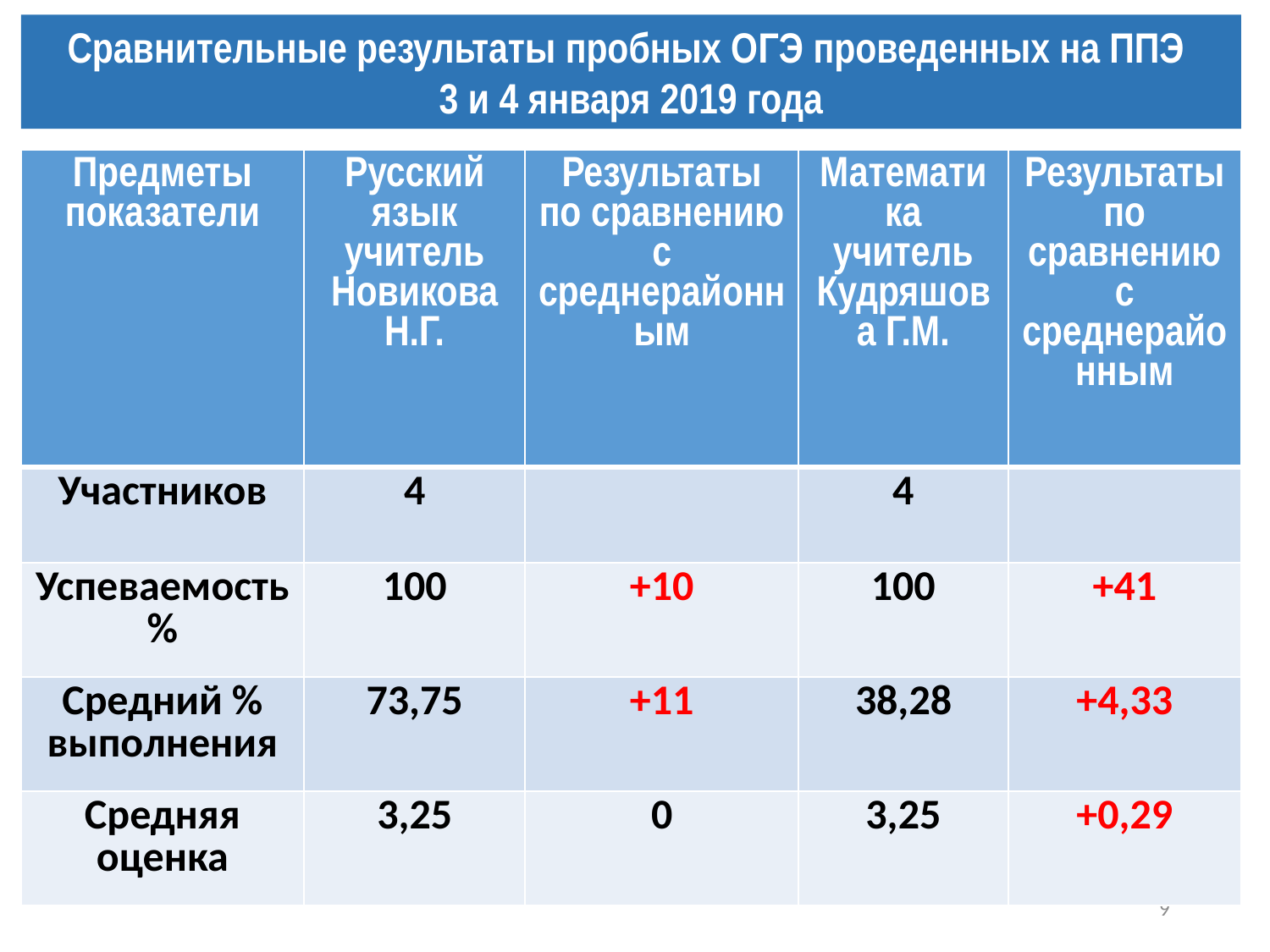

Сравнительные результаты пробных ОГЭ проведенных на ППЭ
3 и 4 января 2019 года
| Предметы показатели | Русский язык учитель Новикова Н.Г. | Результаты по сравнению с среднерайонным | Математика учитель Кудряшова Г.М. | Результаты по сравнению с среднерайонным |
| --- | --- | --- | --- | --- |
| Участников | 4 |  | 4 |  |
| Успеваемость % | 100 | +10 | 100 | +41 |
| Средний % выполнения | 73,75 | +11 | 38,28 | +4,33 |
| Средняя оценка | 3,25 | 0 | 3,25 | +0,29 |
9